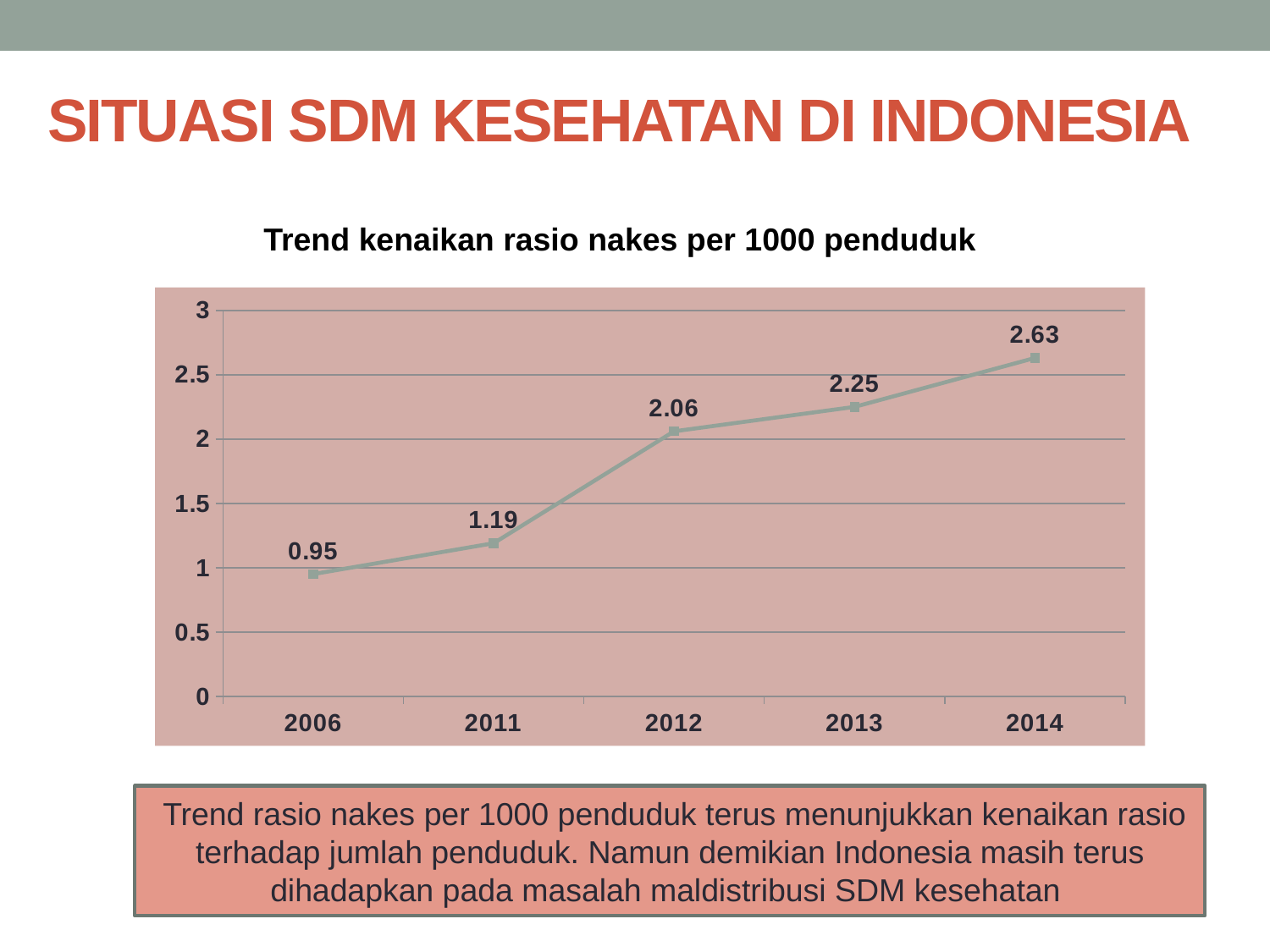

# SITUASI SDM KESEHATAN DI INDONESIA

Trend kenaikan rasio nakes per 1000 penduduk

### Chart

| Category | rasio nakes |
|---|---|
| 2006 | 0.9500000000000002 |
| 2011 | 1.1900000000000004 |
| 2012 | 2.06 |
| 2013 | 2.25 |
| 2014 | 2.63 |
 Trend rasio nakes per 1000 penduduk terus menunjukkan kenaikan rasio terhadap jumlah penduduk. Namun demikian Indonesia masih terus dihadapkan pada masalah maldistribusi SDM kesehatan